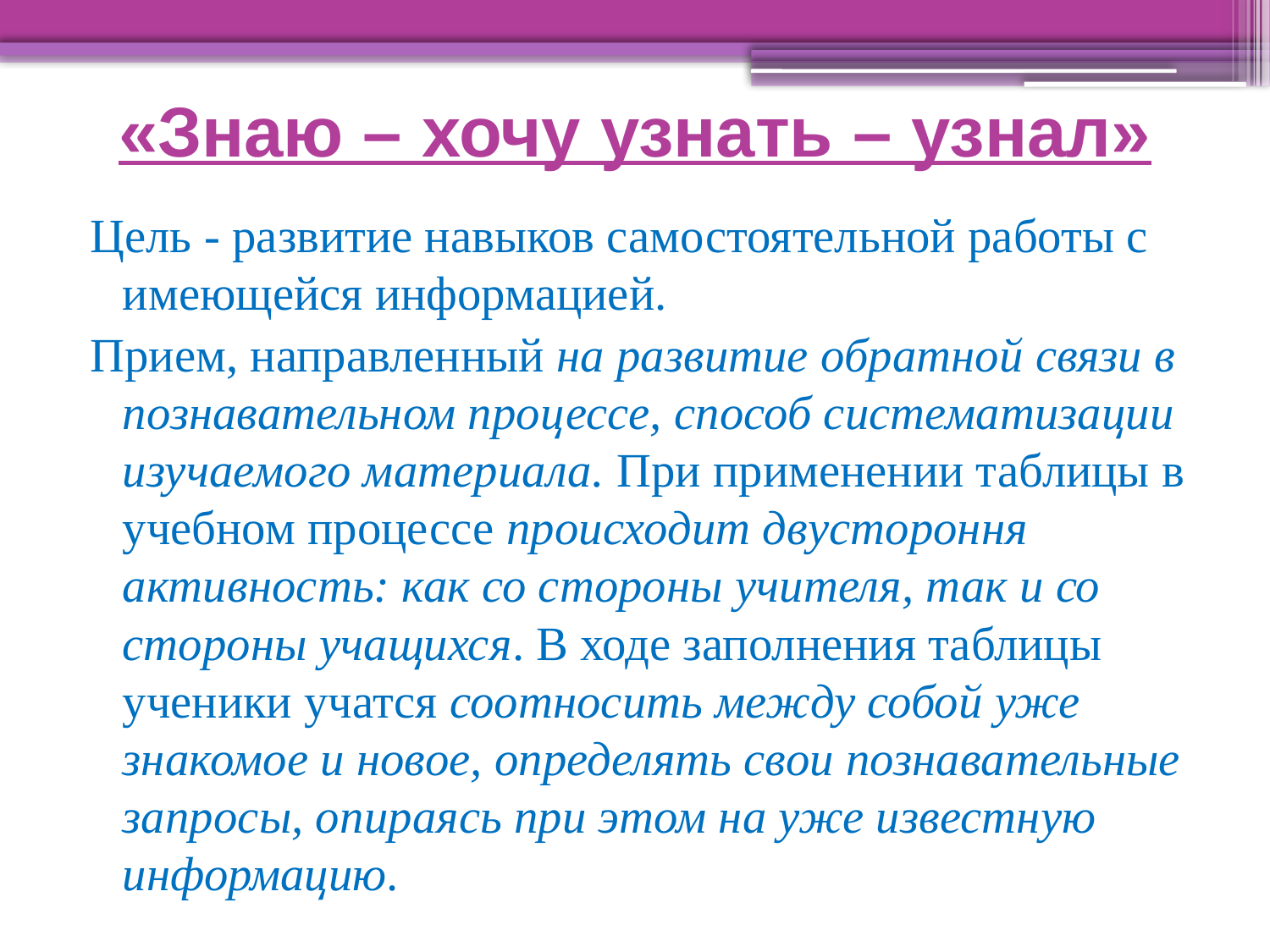

# «Знаю – хочу узнать – узнал»
Цель - развитие навыков самостоятельной работы с имеющейся информацией.
Прием, направленный на развитие обратной связи в познавательном процессе, способ систематизации изучаемого материала. При применении таблицы в учебном процессе происходит двустороння активность: как со стороны учителя, так и со стороны учащихся. В ходе заполнения таблицы ученики учатся соотносить между собой уже знакомое и новое, определять свои познавательные запросы, опираясь при этом на уже известную информацию.